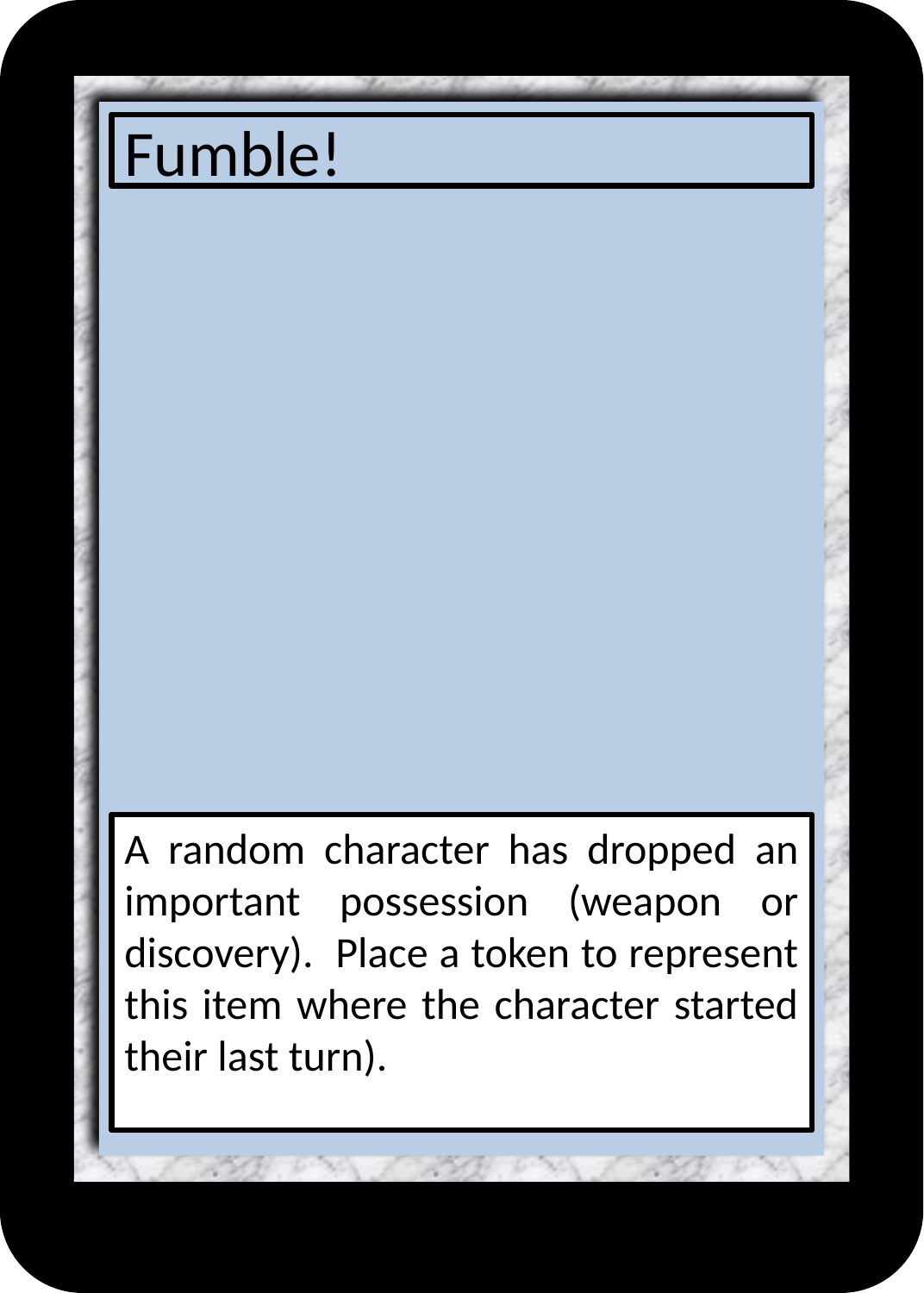

# Fumble!

A random character has dropped an important possession (weapon or discovery).  Place a token to represent this item where the character started their last turn).